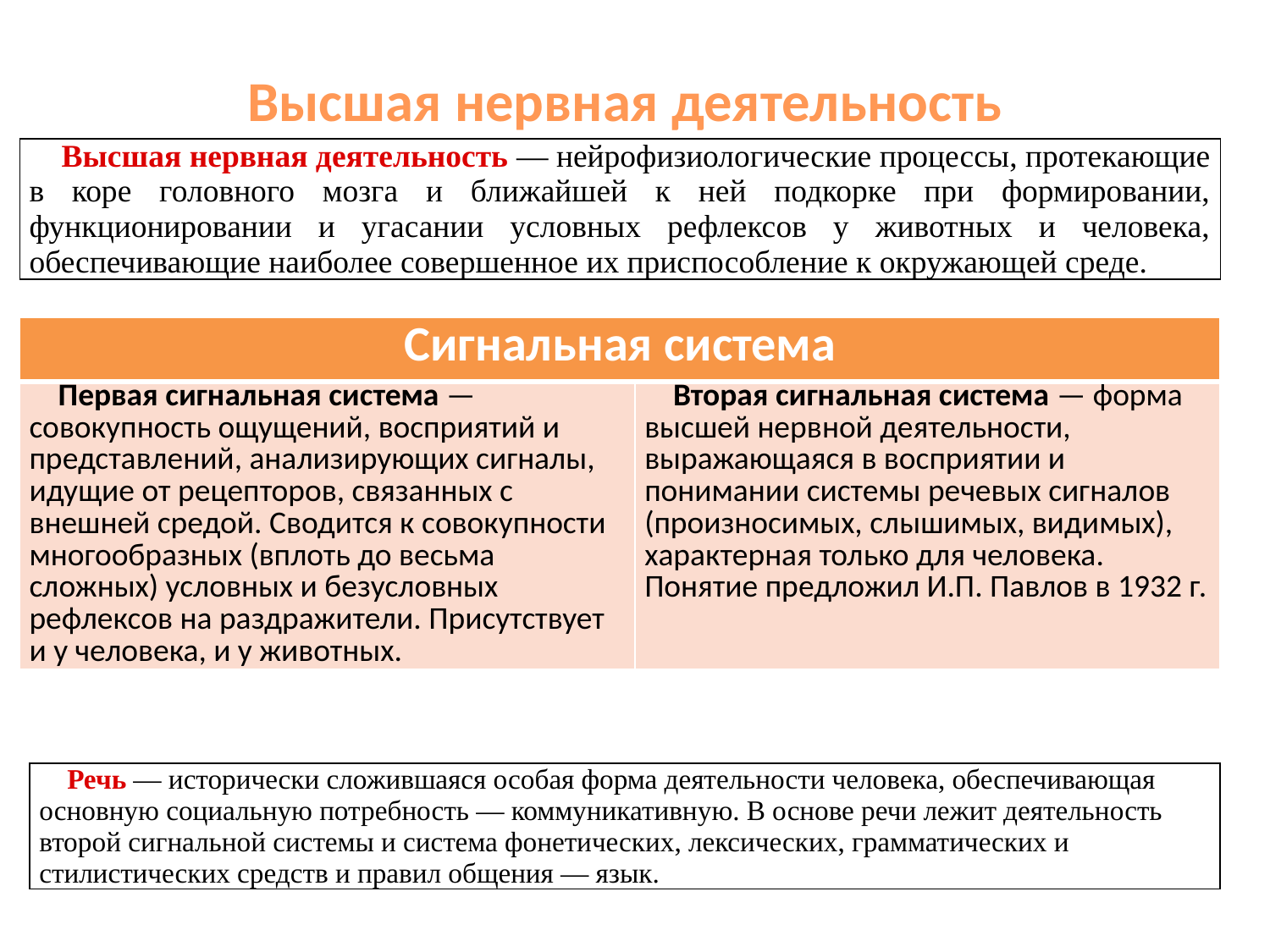

Высшая нервная деятельность
| Высшая нервная деятельность — нейрофизиологические процессы, протекающие в коре головного мозга и ближайшей к ней подкорке при формировании, функционировании и угасании условных рефлексов у животных и человека, обеспечивающие наиболее совершенное их приспособление к окружающей среде. |
| --- |
| Сигнальная система |  |
| --- | --- |
| Первая сигнальная система — совокупность ощущений, восприятий и представлений, анализирующих сигналы, идущие от рецепторов, связанных с внешней средой. Сводится к совокупности многообразных (вплоть до весьма сложных) условных и безусловных рефлексов на раздражители. Присутствует и у человека, и у животных. | Вторая сигнальная система — форма высшей нервной деятельности, выражающаяся в восприятии и понимании системы речевых сигналов (произносимых, слышимых, видимых), характерная только для человека. Понятие предложил И.П. Павлов в 1932 г. |
| Речь — исторически сложившаяся особая форма деятельности человека, обеспечивающая основную социальную потребность — коммуникативную. В основе речи лежит деятельность второй сигнальной системы и система фонетических, лексических, грамматических и стилистических средств и правил общения — язык. |
| --- |